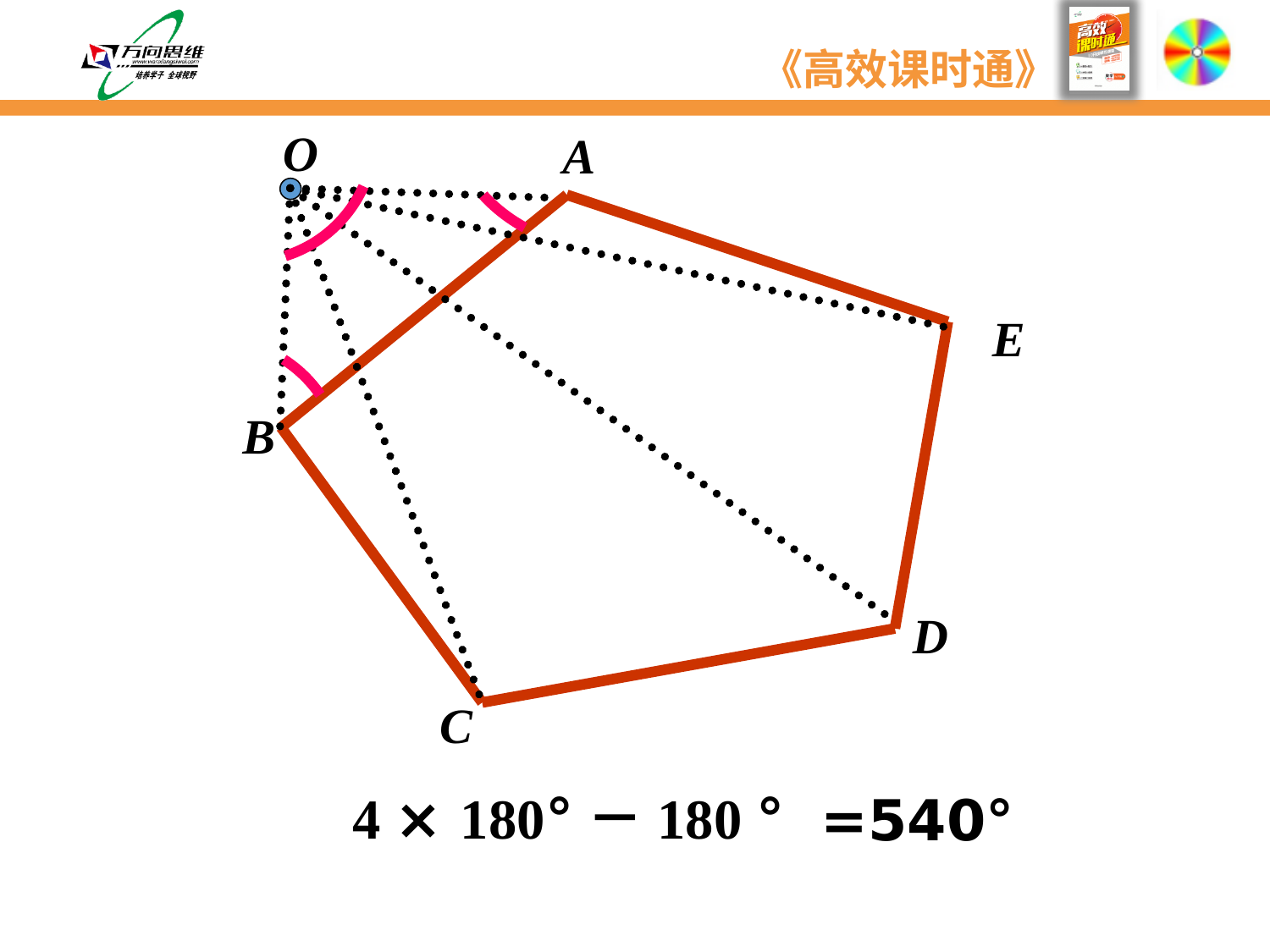

O
A

E

B
D
C
4 × 180°－180 °
=540°